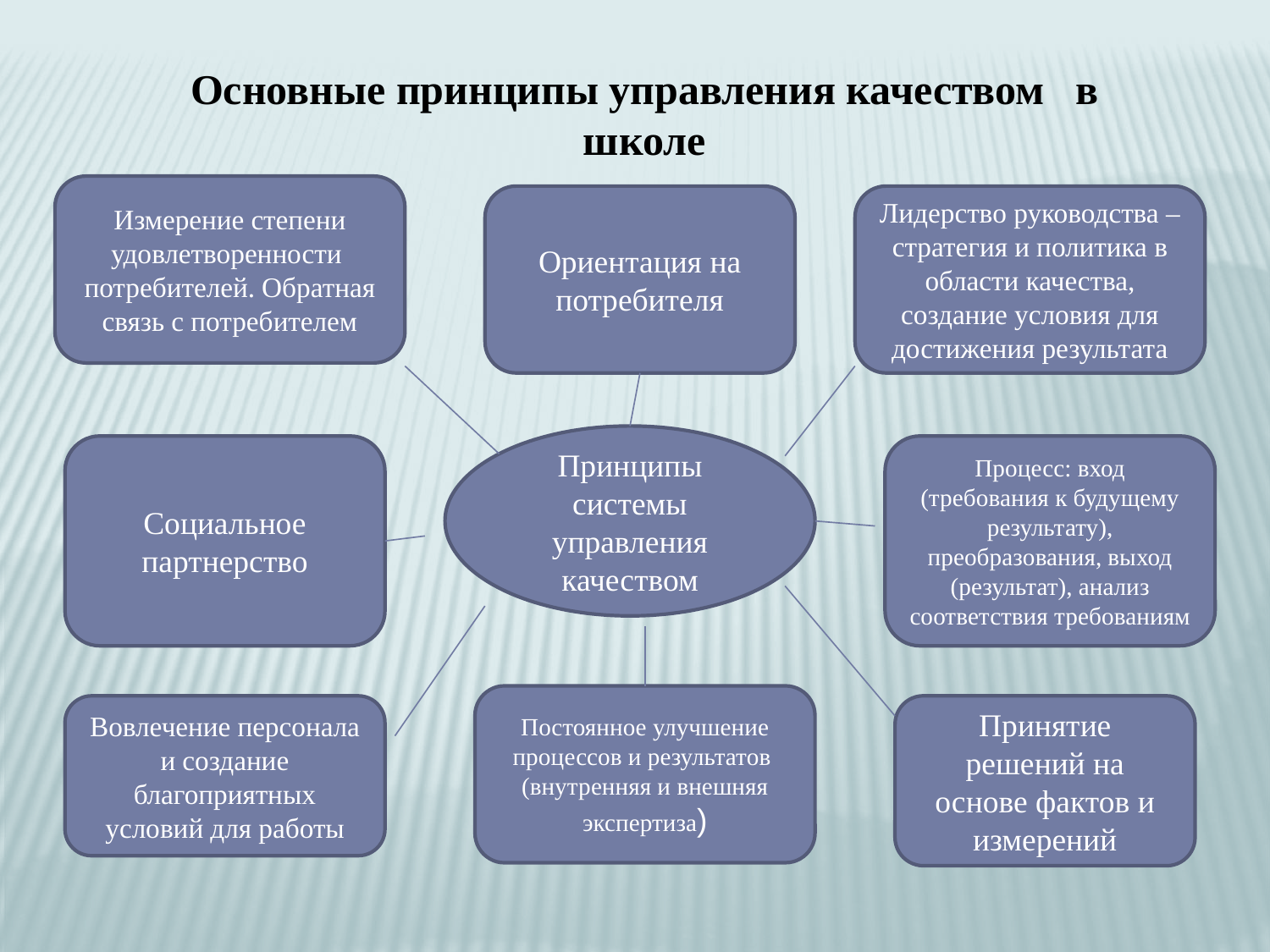

Основные принципы управления качеством   в  школе
Измерение степени удовлетворенности  потребителей. Обратная связь с потребителем
Ориентация на потребителя
Лидерство руководства – стратегия и политика в области качества, создание условия для достижения результата

Принципы системы управления качеством
Социальное партнерство
Процесс: вход (требования к будущему результату), преобразования, выход (результат), анализ соответствия требованиям
Постоянное улучшение процессов и результатов  (внутренняя и внешняя экспертиза)
Вовлечение персонала и создание благоприятных условий для работы
Принятие решений на основе фактов и измерений